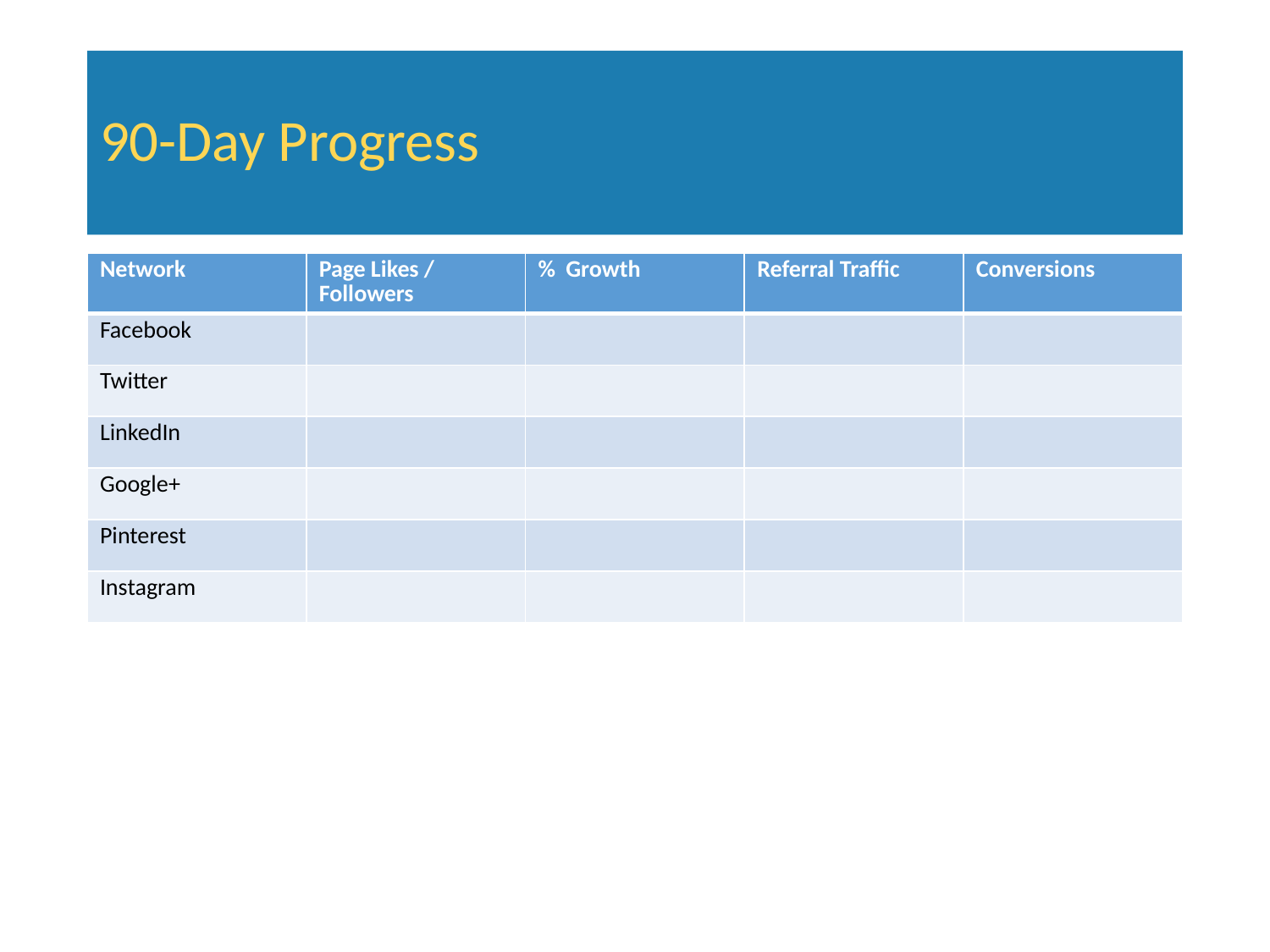

# 90-Day Progress
| Network | Page Likes / Followers | % Growth | Referral Traffic | Conversions |
| --- | --- | --- | --- | --- |
| Facebook |  |  |  |  |
| Twitter |  |  |  |  |
| LinkedIn |  |  |  |  |
| Google+ |  |  |  |  |
| Pinterest |  |  |  |  |
| Instagram |  |  |  |  |